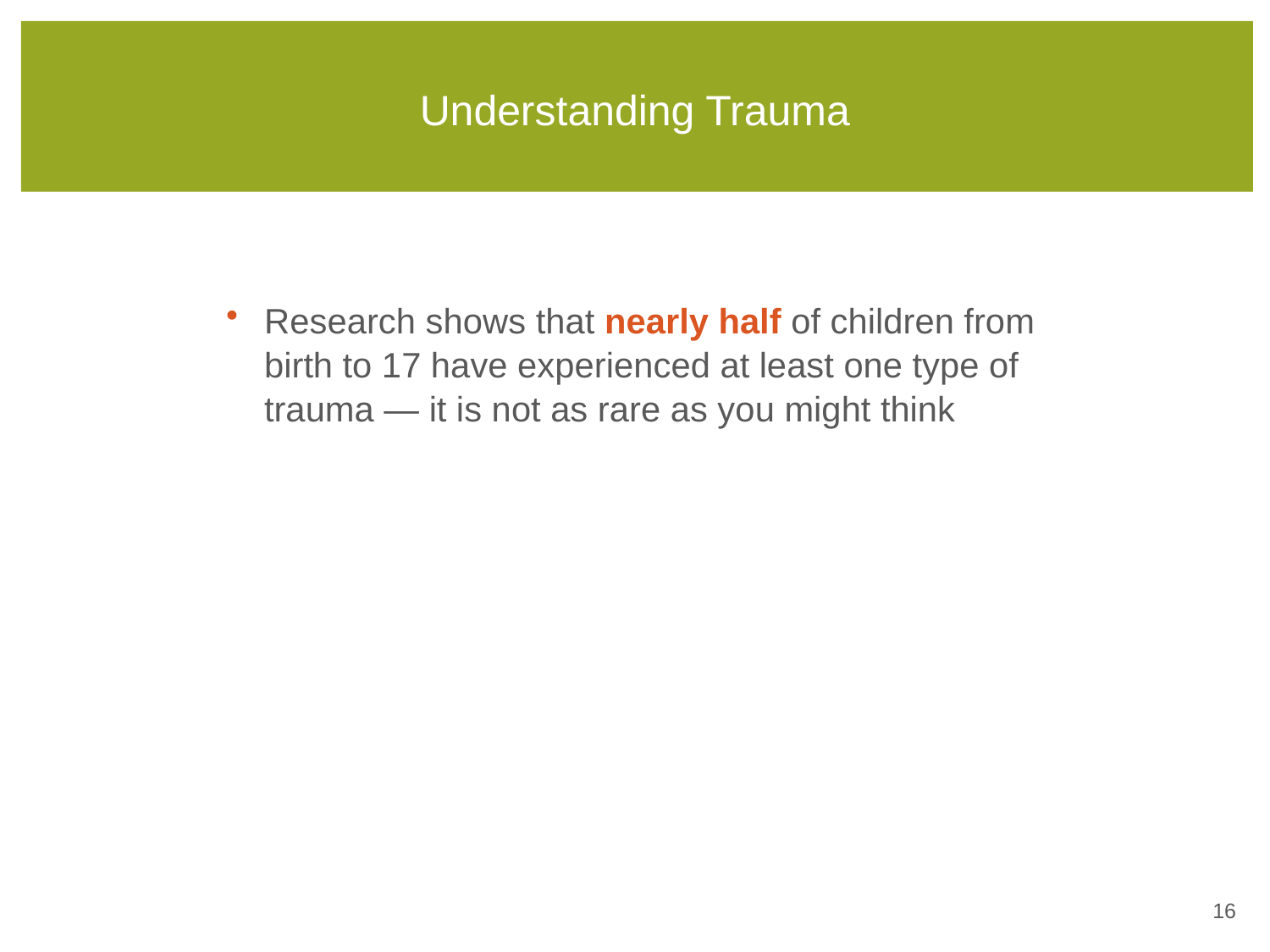

# Understanding Trauma
Research shows that nearly half of children from birth to 17 have experienced at least one type of trauma — it is not as rare as you might think

16